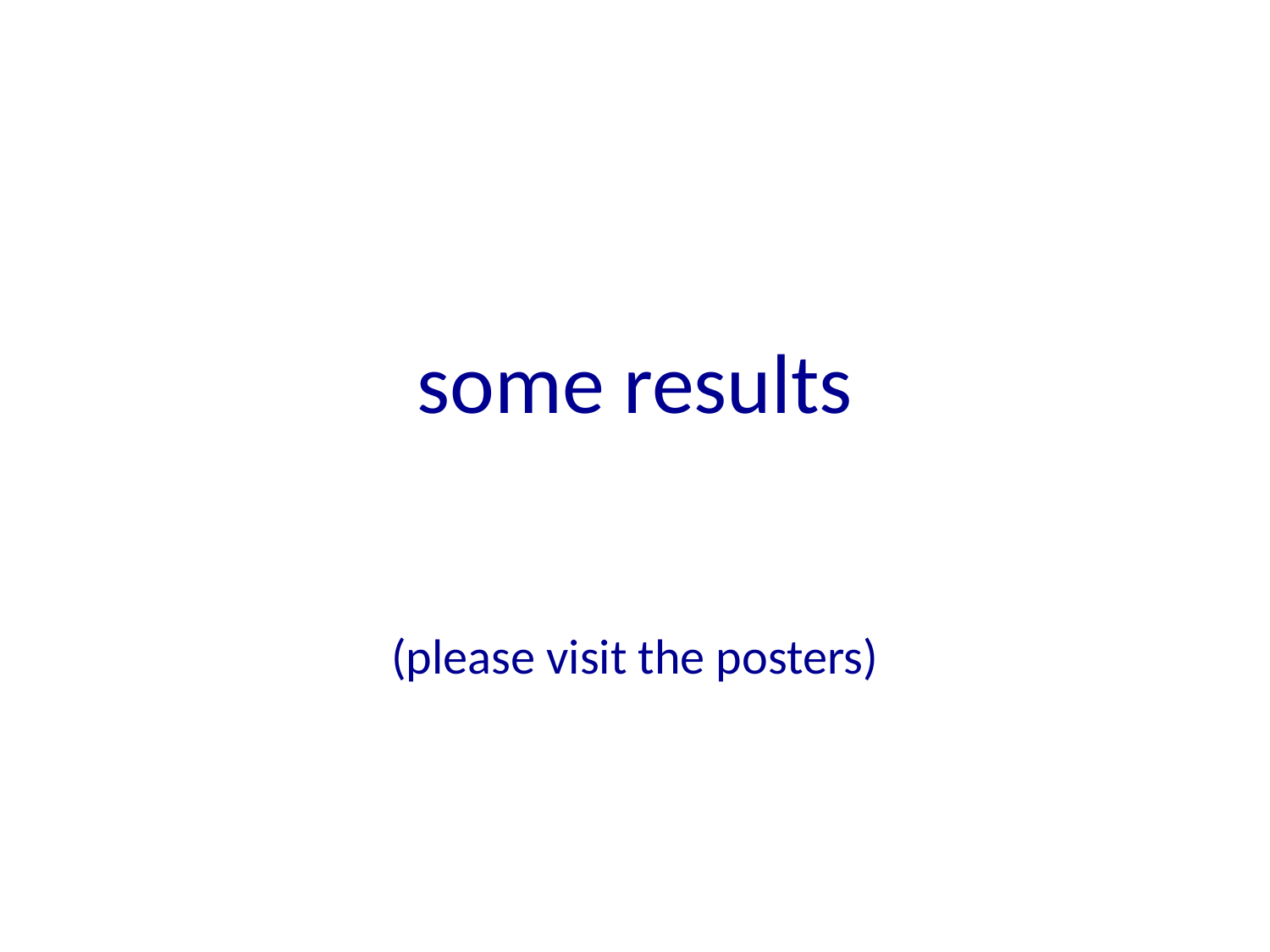

# some results (please visit the posters)